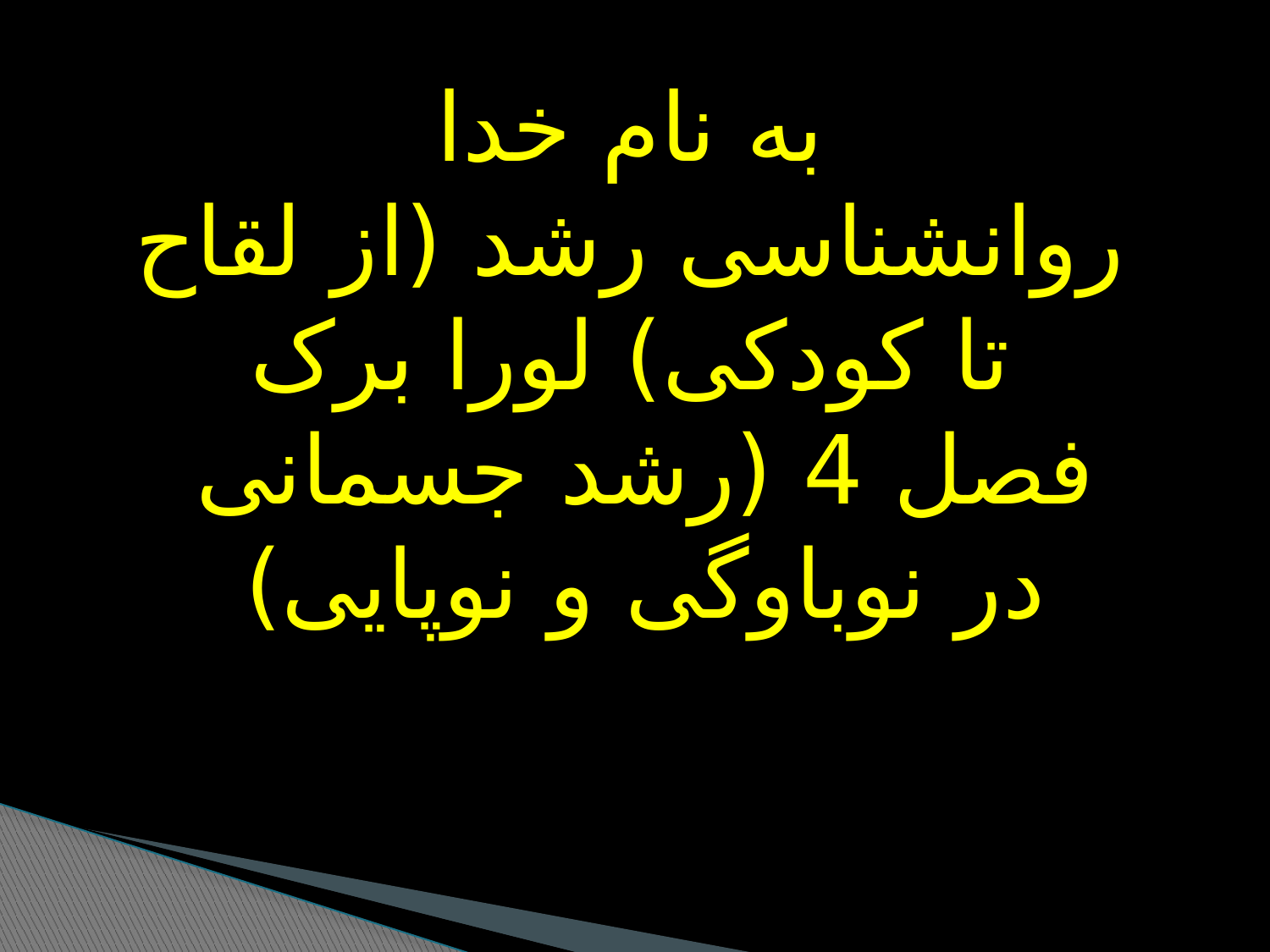

به نام خدا
روانشناسی رشد (از لقاح تا کودکی) لورا برک
فصل 4 (رشد جسمانی  در نوباوگی و نوپایی)